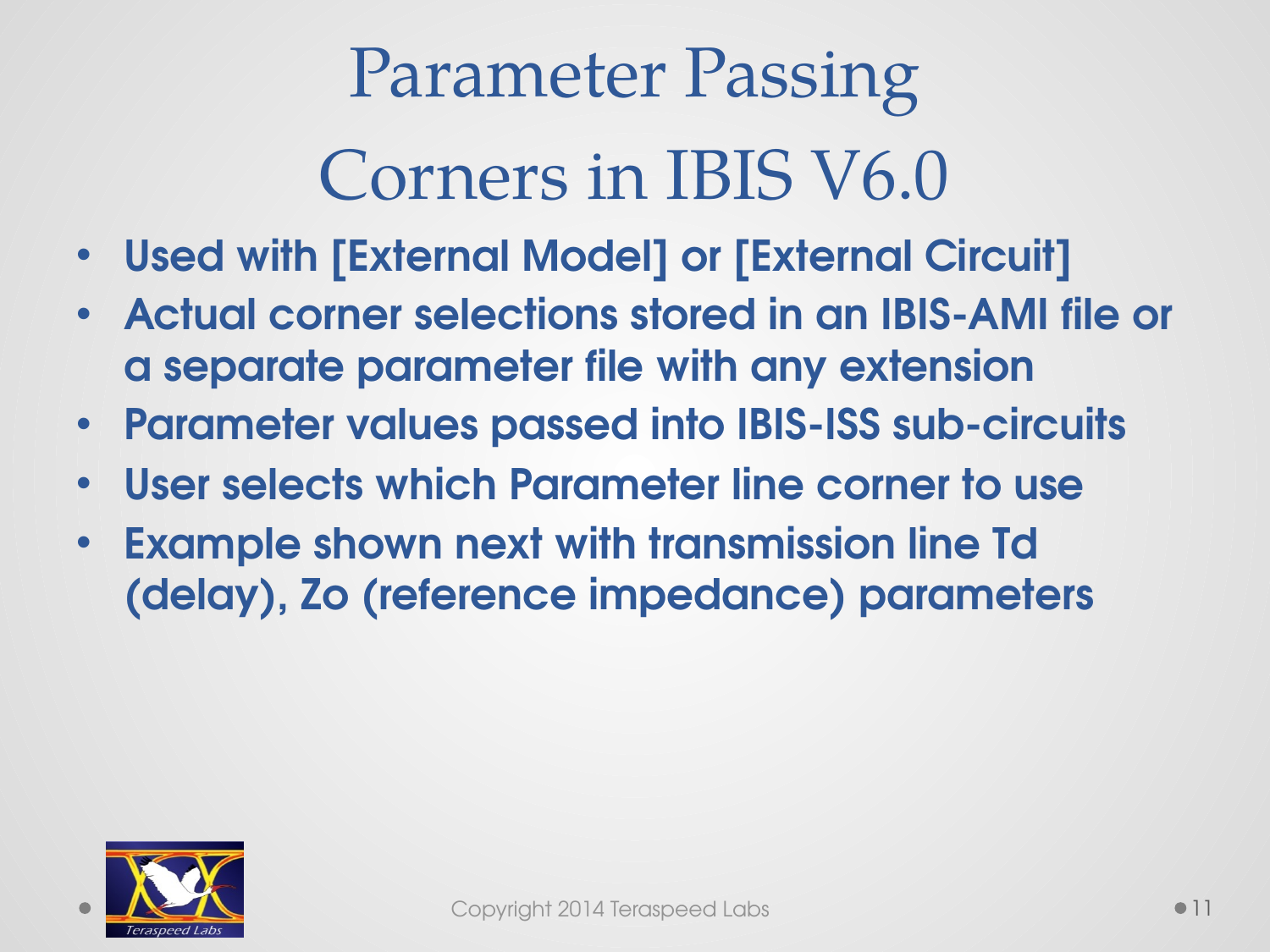

# Parameter Passing Corners in IBIS V6.0
Used with [External Model] or [External Circuit]
Actual corner selections stored in an IBIS-AMI file or a separate parameter file with any extension
Parameter values passed into IBIS-ISS sub-circuits
User selects which Parameter line corner to use
Example shown next with transmission line Td (delay), Zo (reference impedance) parameters

11
Copyright 2014 Teraspeed Labs